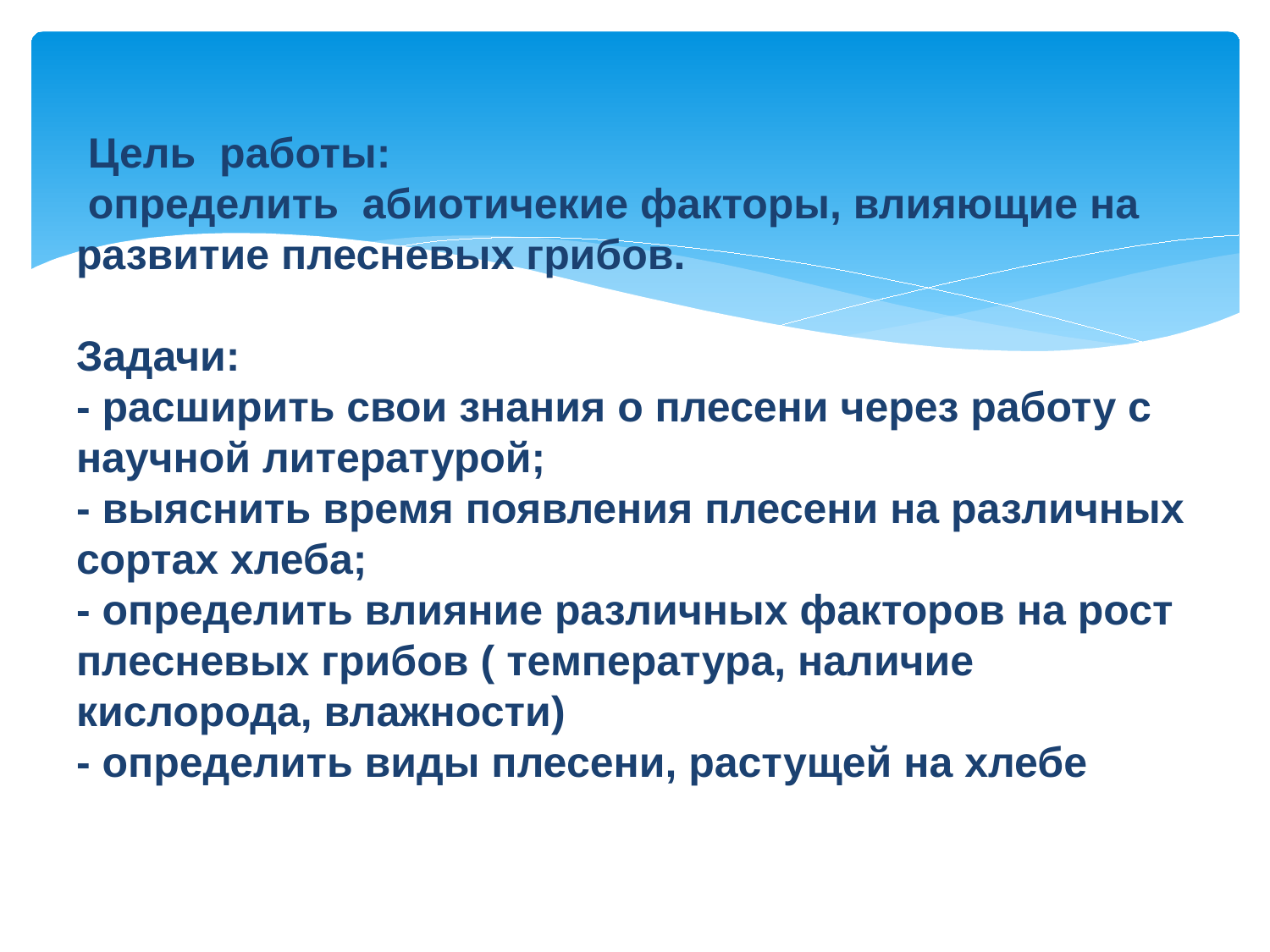

# Цель  работы: определить  абиотичекие факторы, влияющие на развитие плесневых грибов. Задачи: - расширить свои знания о плесени через работу с научной литературой; - выяснить время появления плесени на различных сортах хлеба; - определить влияние различных факторов на рост плесневых грибов ( температура, наличие кислорода, влажности) - определить виды плесени, растущей на хлебе